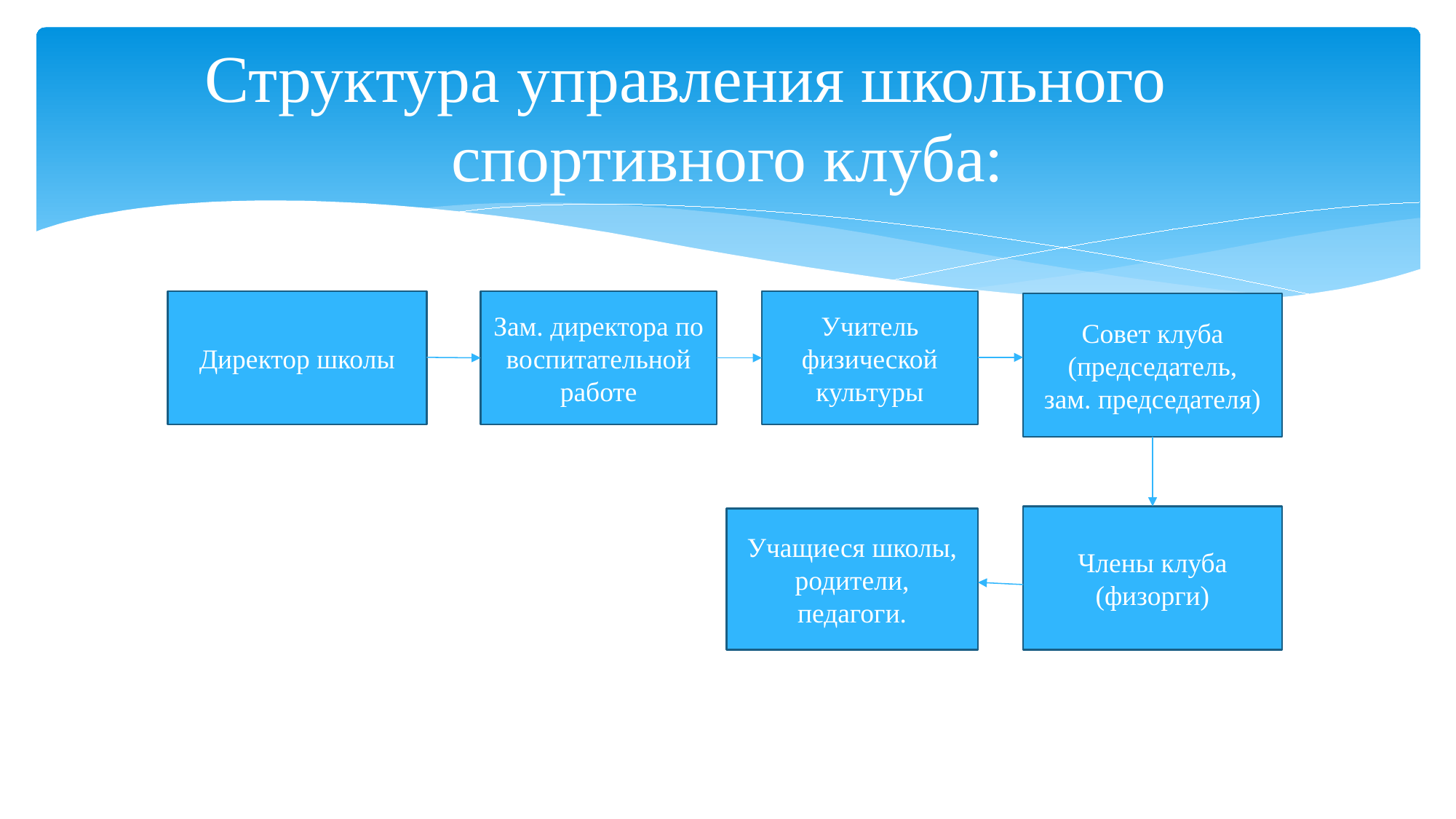

# Структура управления школьного      спортивного клуба:
Директор школы
Зам. директора по воспитательной работе
Учитель физической культуры
Совет клуба
(председатель,
зам. председателя)
Члены клуба
(физорги)
Учащиеся школы, родители, педагоги.